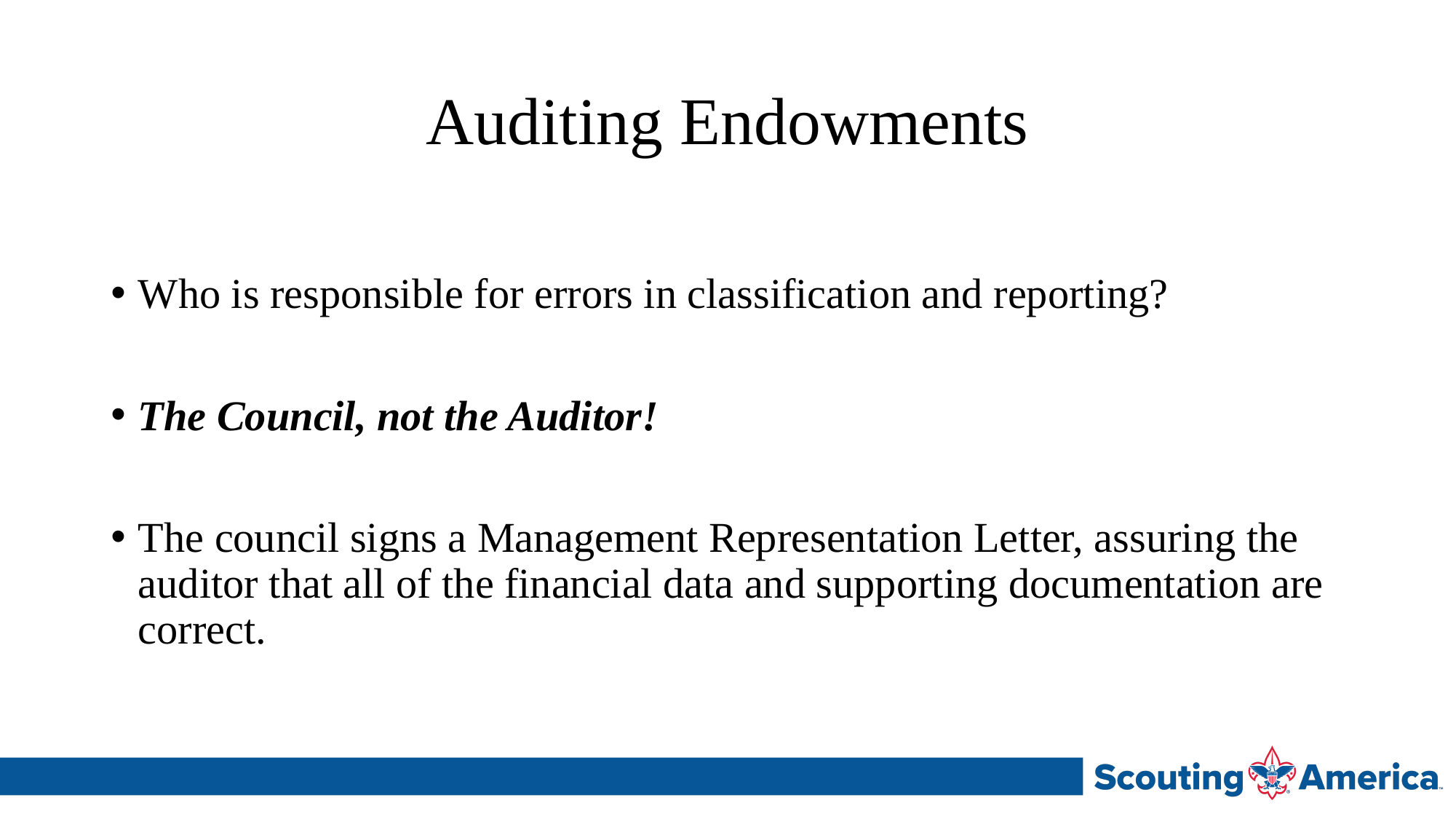

# Auditing Endowments
Who is responsible for errors in classification and reporting?

The Council, not the Auditor!

The council signs a Management Representation Letter, assuring the auditor that all of the financial data and supporting documentation are correct.